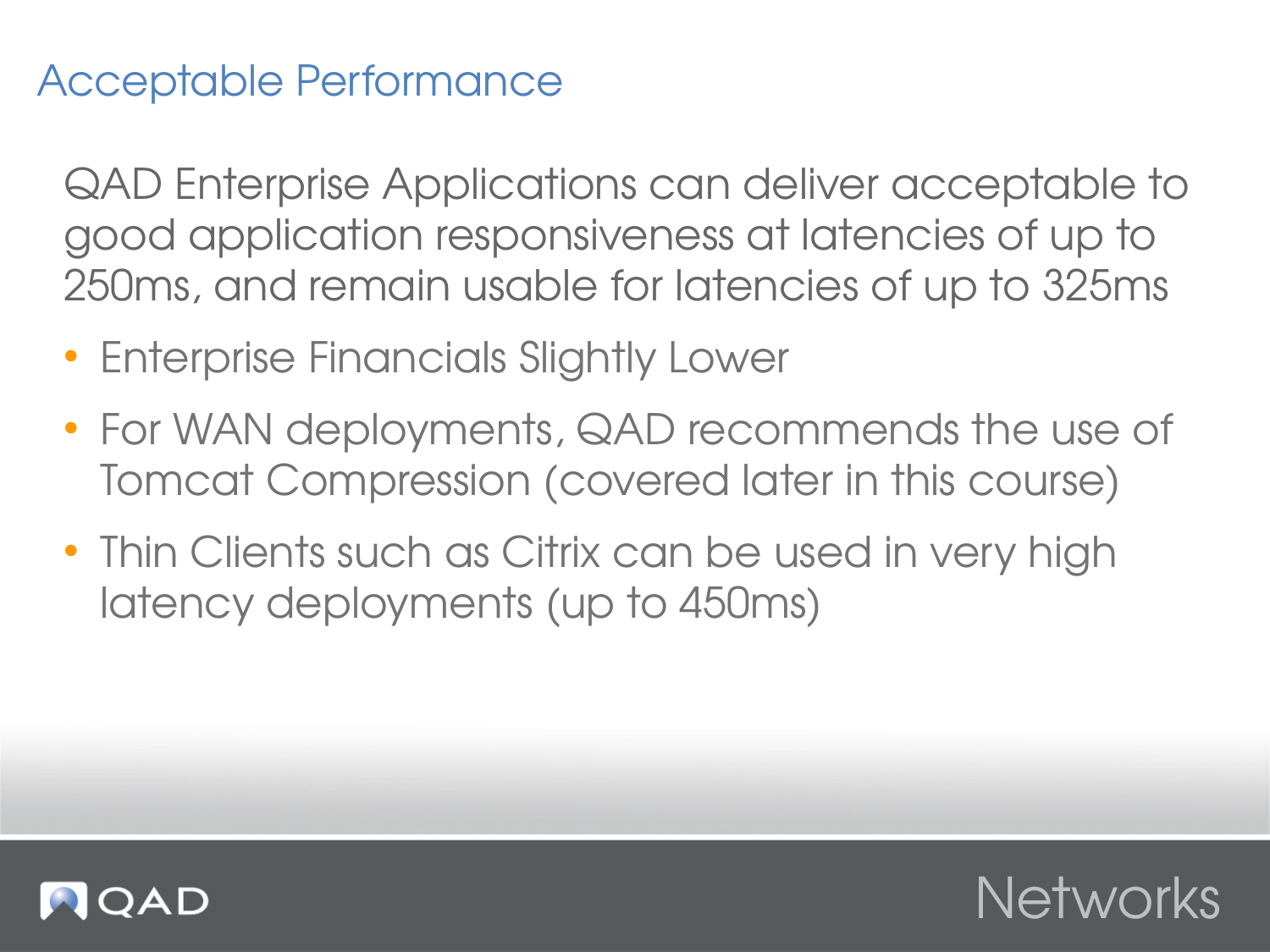

Acceptable Performance
QAD Enterprise Applications can deliver acceptable to good application responsiveness at latencies of up to 250ms, and remain usable for latencies of up to 325ms
Enterprise Financials Slightly Lower
For WAN deployments, QAD recommends the use of Tomcat Compression (covered later in this course)
Thin Clients such as Citrix can be used in very high latency deployments (up to 450ms)

# Networks